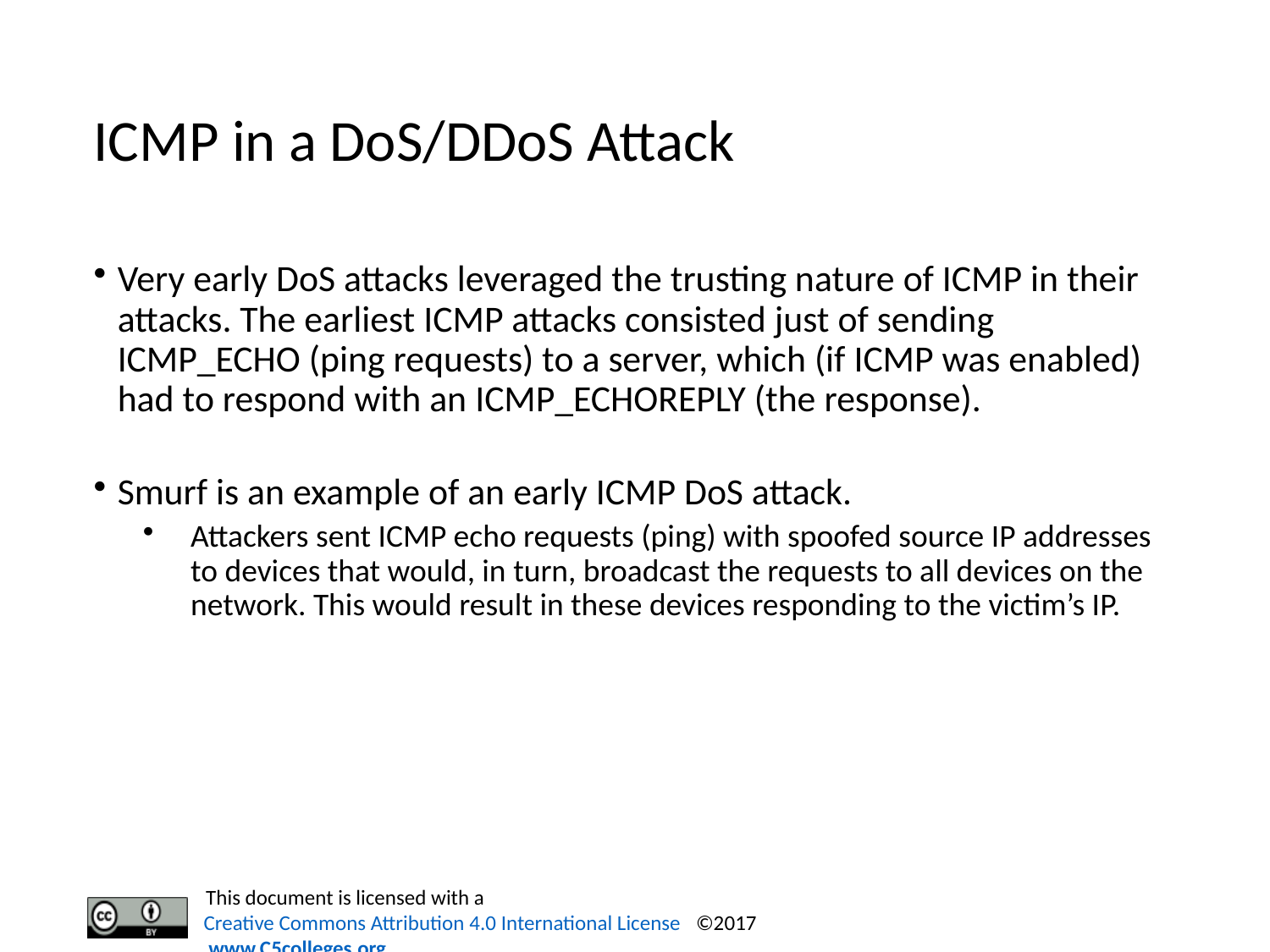

# ICMP in a DoS/DDoS Attack
Very early DoS attacks leveraged the trusting nature of ICMP in their attacks. The earliest ICMP attacks consisted just of sending ICMP_ECHO (ping requests) to a server, which (if ICMP was enabled) had to respond with an ICMP_ECHOREPLY (the response).
Smurf is an example of an early ICMP DoS attack.
Attackers sent ICMP echo requests (ping) with spoofed source IP addresses to devices that would, in turn, broadcast the requests to all devices on the network. This would result in these devices responding to the victim’s IP.